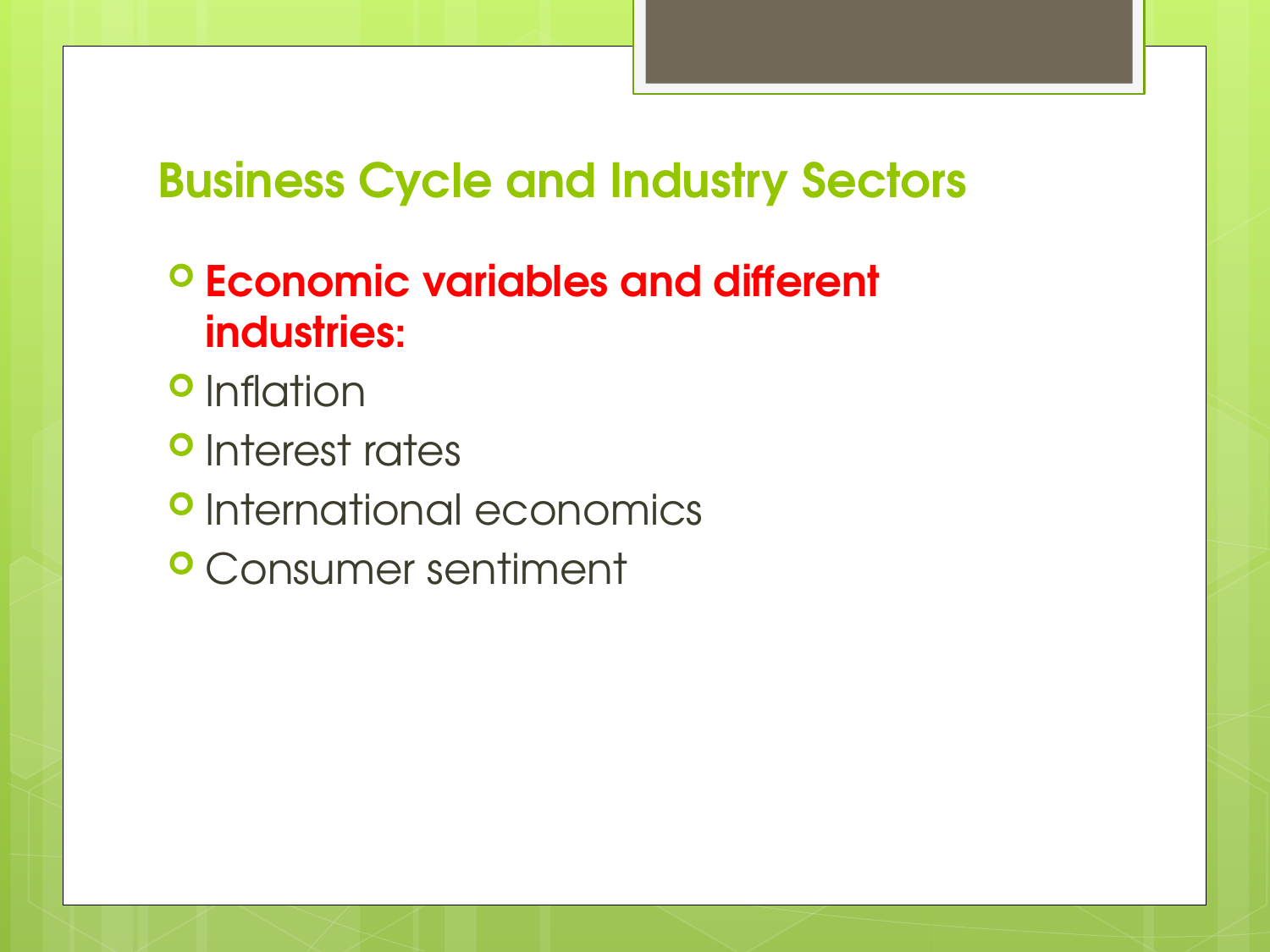

# Business Cycle and Industry Sectors
Economic variables and different industries:
Inflation
Interest rates
International economics
Consumer sentiment